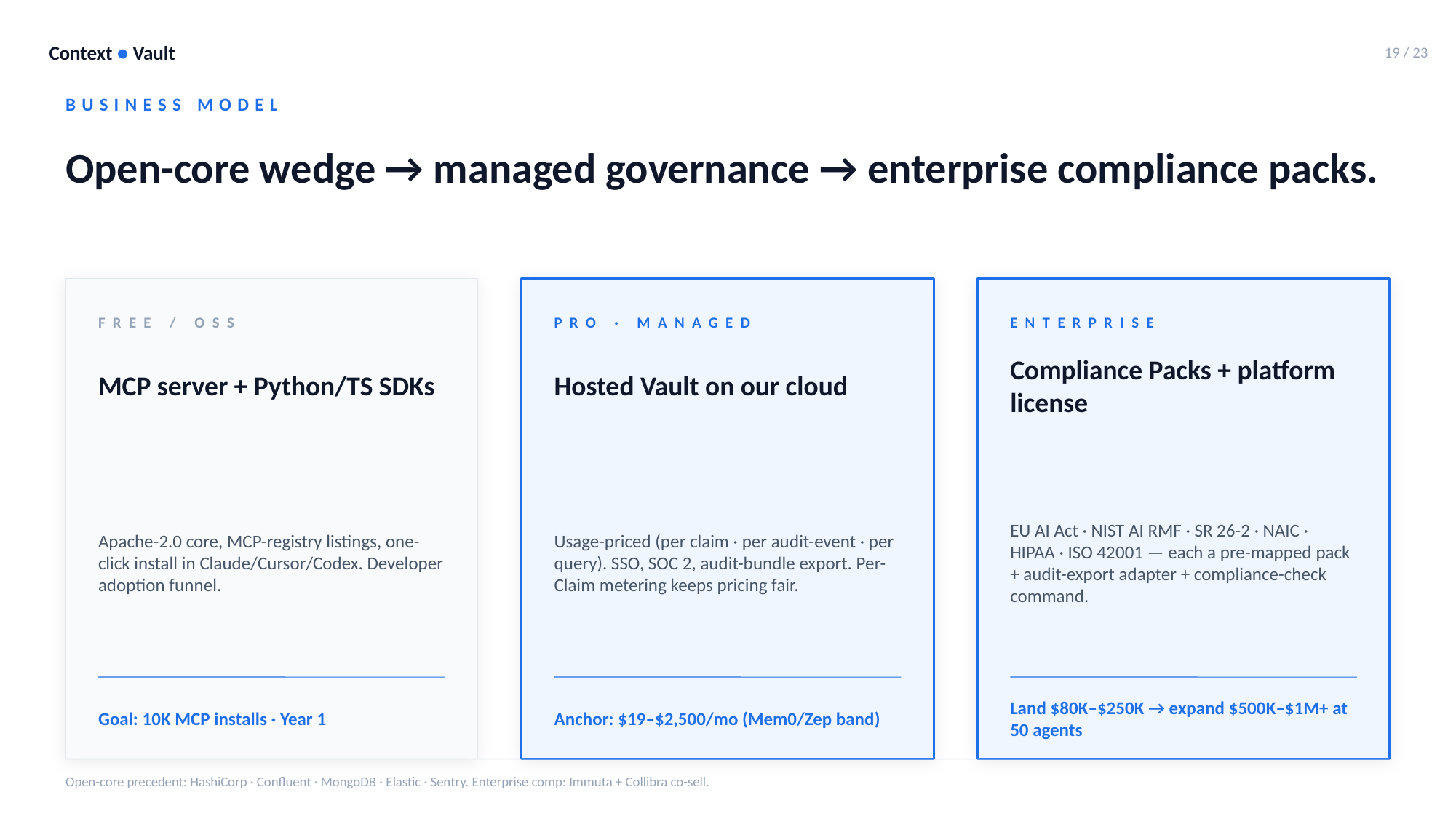

Context ● Vault
19 / 23
BUSINESS MODEL
Open-core wedge → managed governance → enterprise compliance packs.

FREE / OSS
PRO · MANAGED
ENTERPRISE
MCP server + Python/TS SDKs
Hosted Vault on our cloud
Compliance Packs + platform license
Apache-2.0 core, MCP-registry listings, one-click install in Claude/Cursor/Codex. Developer adoption funnel.
Usage-priced (per claim · per audit-event · per query). SSO, SOC 2, audit-bundle export. Per-Claim metering keeps pricing fair.
EU AI Act · NIST AI RMF · SR 26-2 · NAIC · HIPAA · ISO 42001 — each a pre-mapped pack + audit-export adapter + compliance-check command.

Goal: 10K MCP installs · Year 1
Anchor: $19–$2,500/mo (Mem0/Zep band)
Land $80K–$250K → expand $500K–$1M+ at 50 agents

Open-core precedent: HashiCorp · Confluent · MongoDB · Elastic · Sentry. Enterprise comp: Immuta + Collibra co-sell.